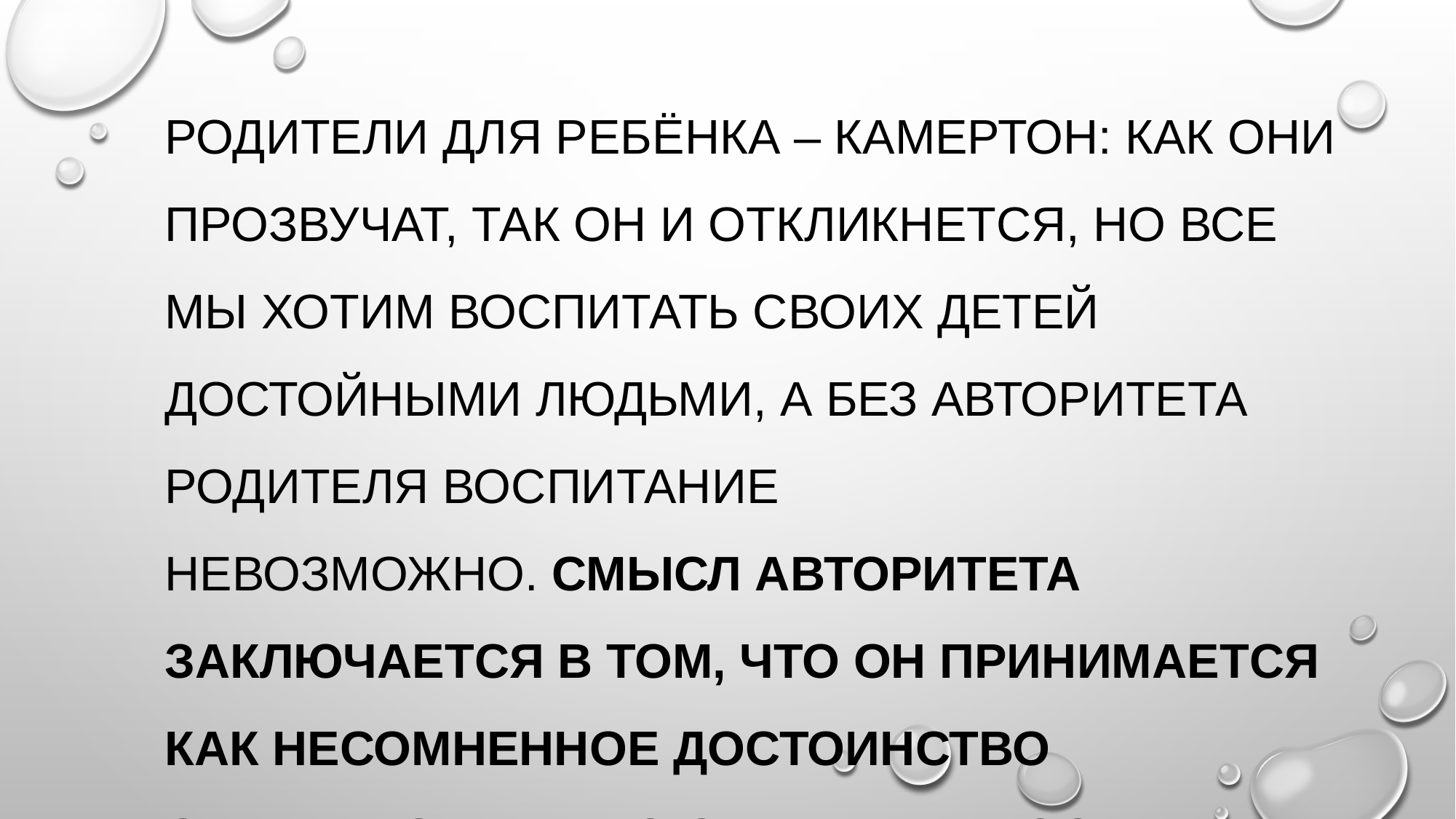

Родители для ребёнка – камертон: как они прозвучат, так он и откликнется, но все мы хотим воспитать своих детей достойными людьми, а без авторитета родителя воспитание невозможно. Смысл авторитета заключается в том, что он принимается как несомненное достоинство старшего, как его сила и ценность.